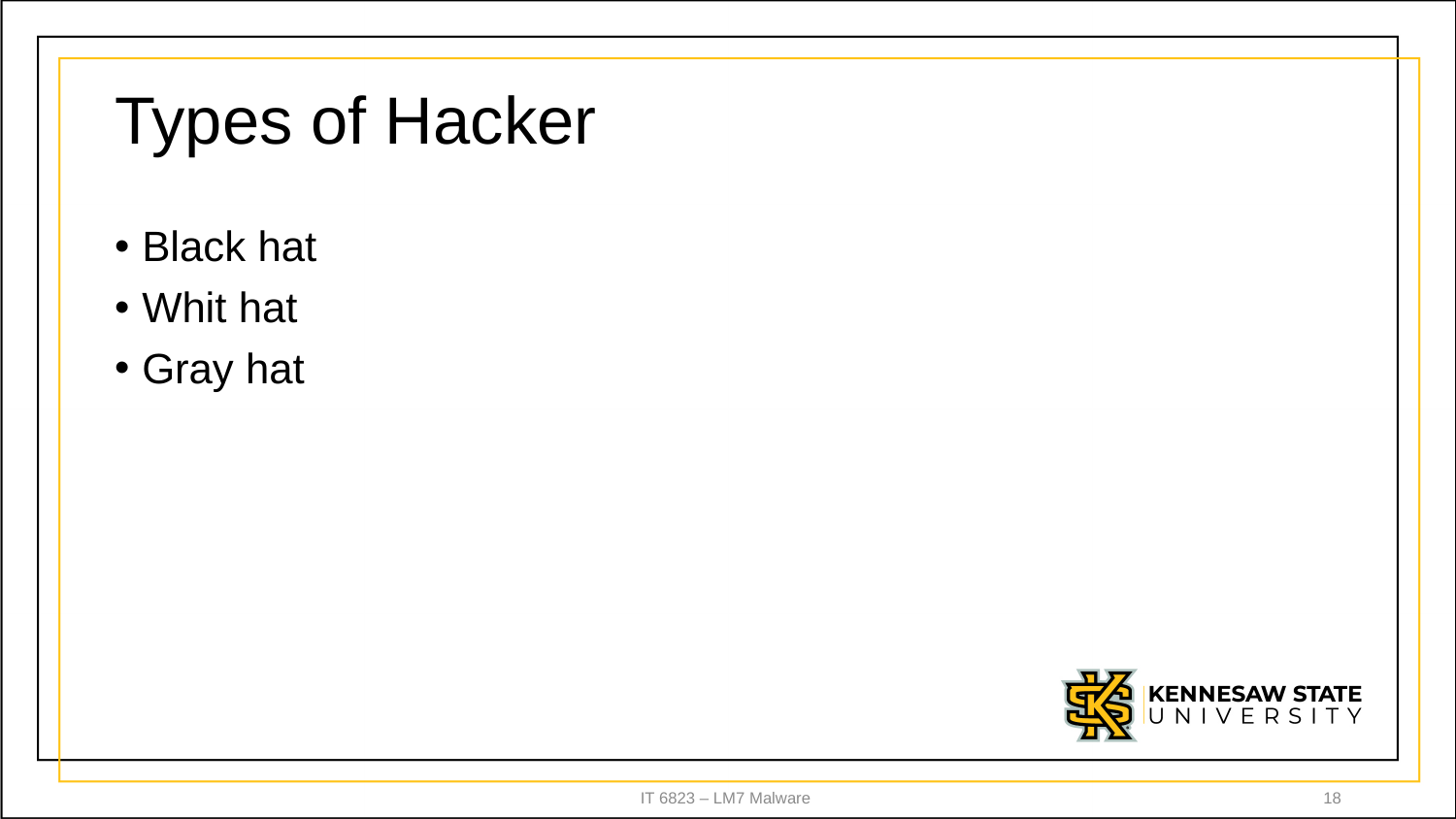

# Types of Hacker
Black hat
Whit hat
Gray hat
IT 6823 – LM7 Malware
18